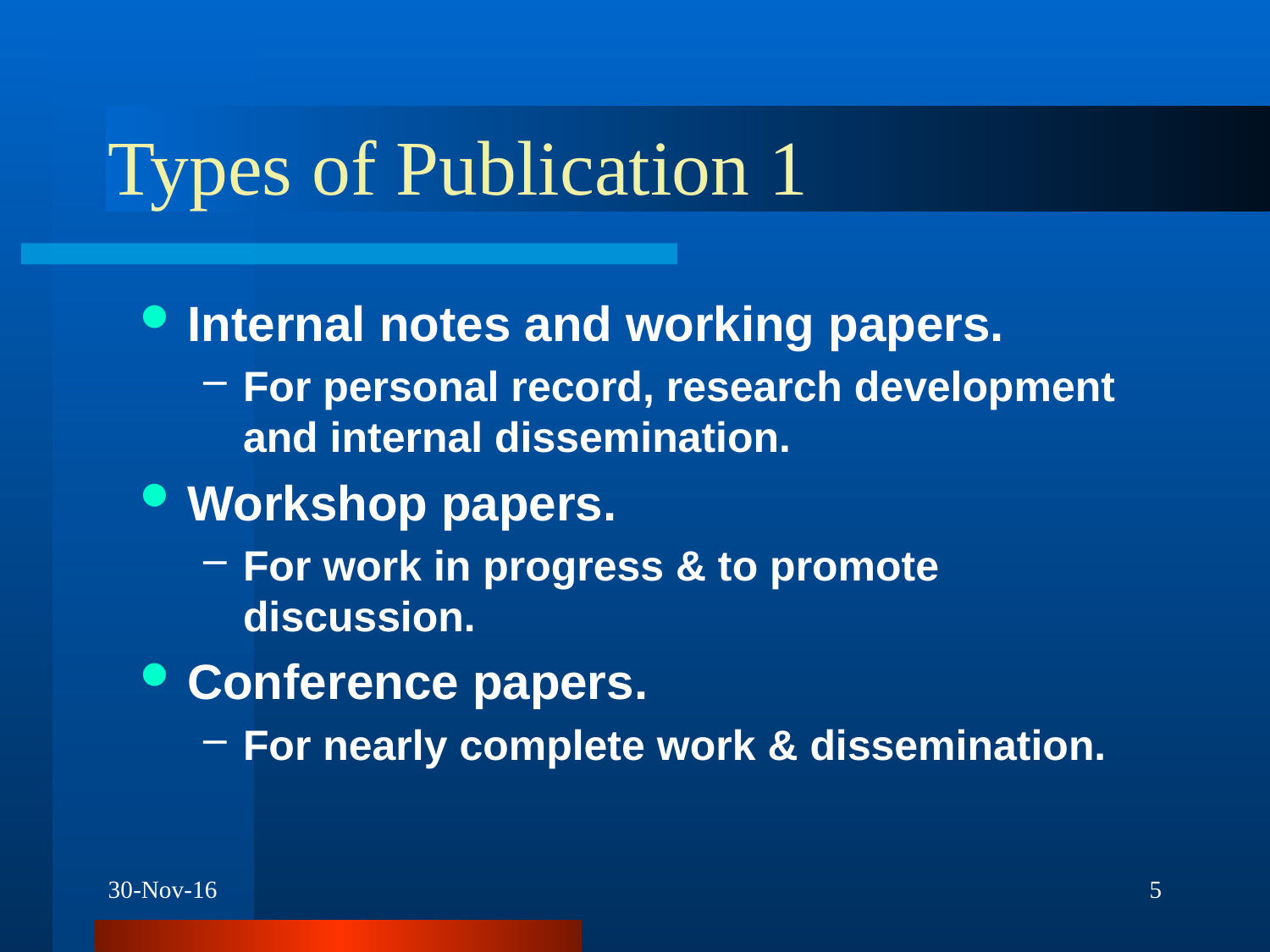

# Types of Publication 1
Internal notes and working papers.
For personal record, research development and internal dissemination.
Workshop papers.
For work in progress & to promote discussion.
Conference papers.
For nearly complete work & dissemination.
30-Nov-16
5